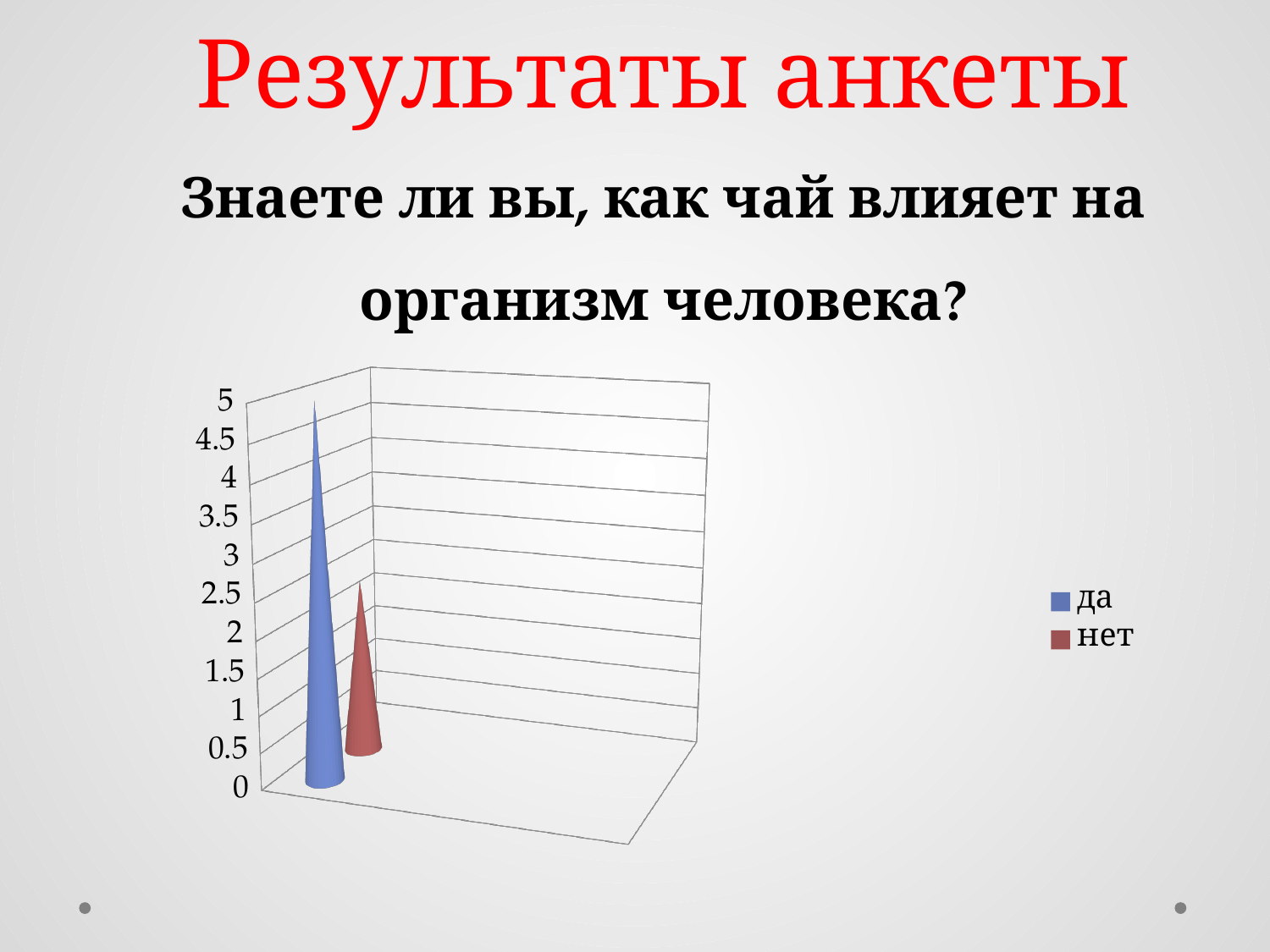

# Результаты анкеты Знаете ли вы, как чай влияет на организм человека?

[unsupported chart]